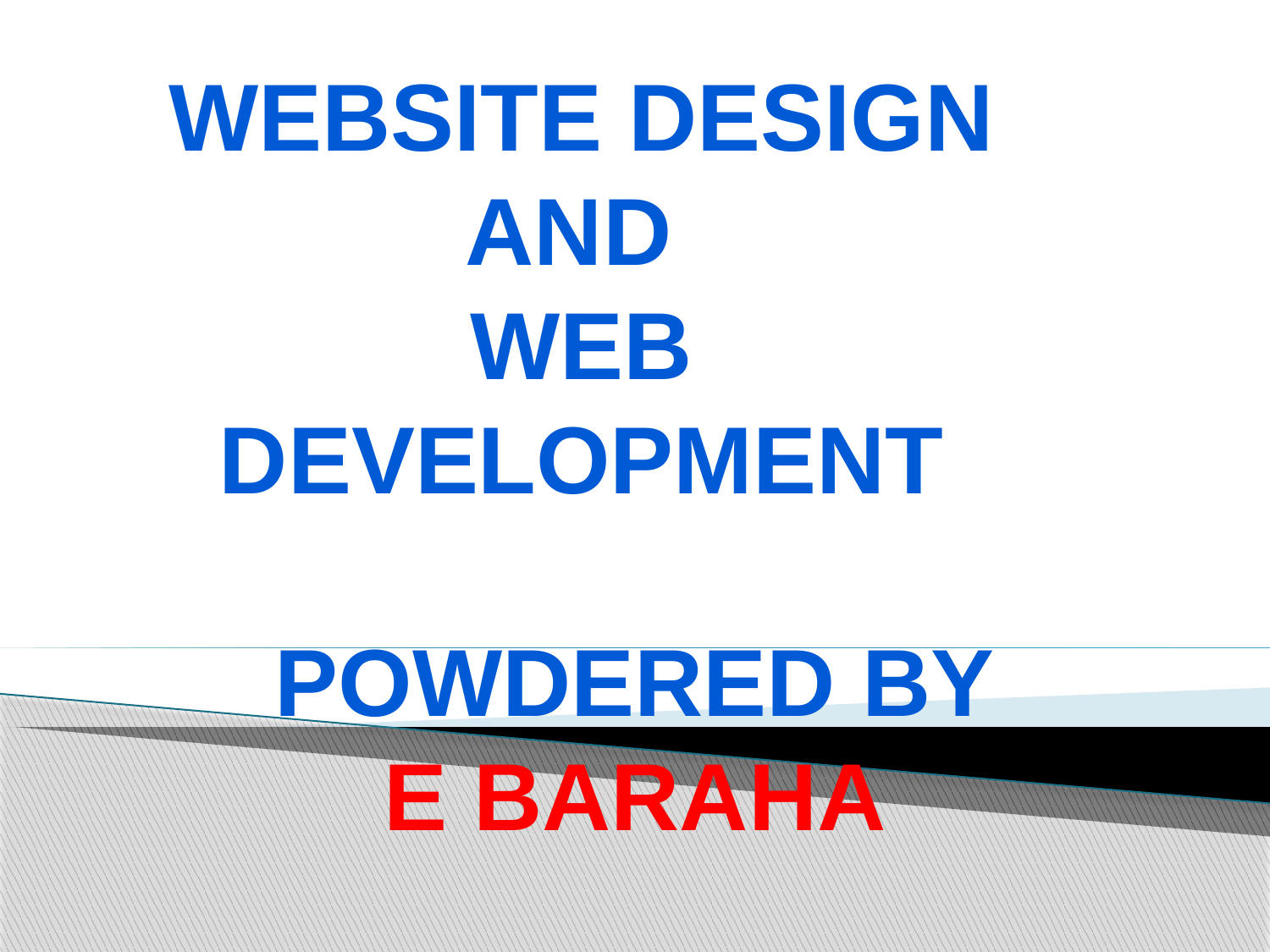

Website design and
Web development
Powdered by
E baraha